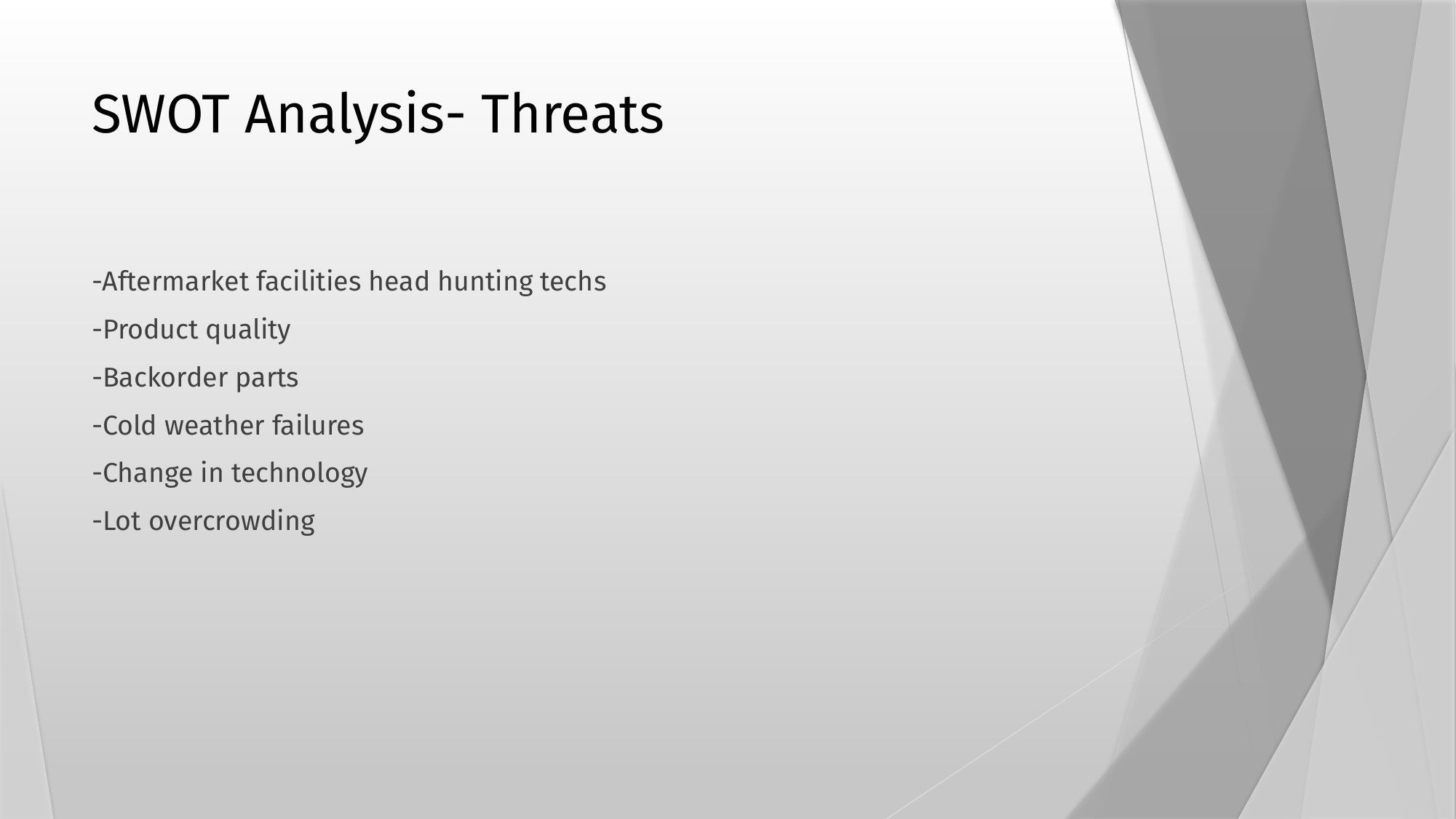

# SWOT Analysis- Threats
-Aftermarket facilities head hunting techs
-Product quality
-Backorder parts
-Cold weather failures
-Change in technology
-Lot overcrowding